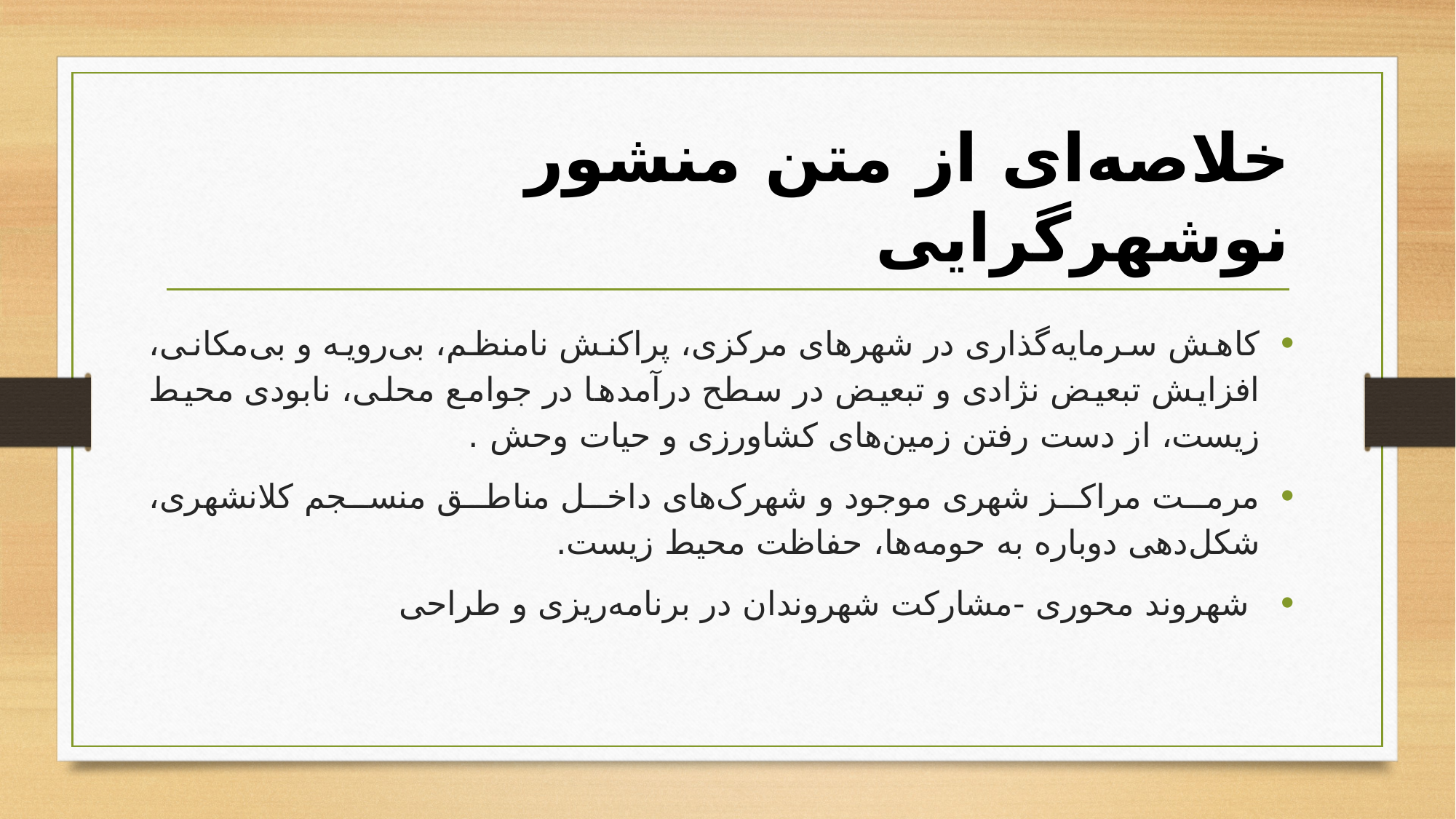

# خلاصه‌ای از متن منشور نوشهرگرایی
کاهش سرمایه‌گذاری در شهرهای مرکزی، پراکنش نامنظم، بی‌رویه و بی‌مکانی، افزایش تبعیض نژادی و تبعیض در سطح درآمدها در جوامع محلی، نابودی محیط زیست، از دست رفتن زمین‌های کشاورزی و حیات وحش .
مرمت مراکز شهری موجود و شهرک‌های داخل مناطق منسجم کلانشهری، شکل‌دهی دوباره به حومه‌ها، حفاظت محیط زیست.
 شهروند محوری -مشارکت شهروندان در برنامه‌ریزی و طراحی